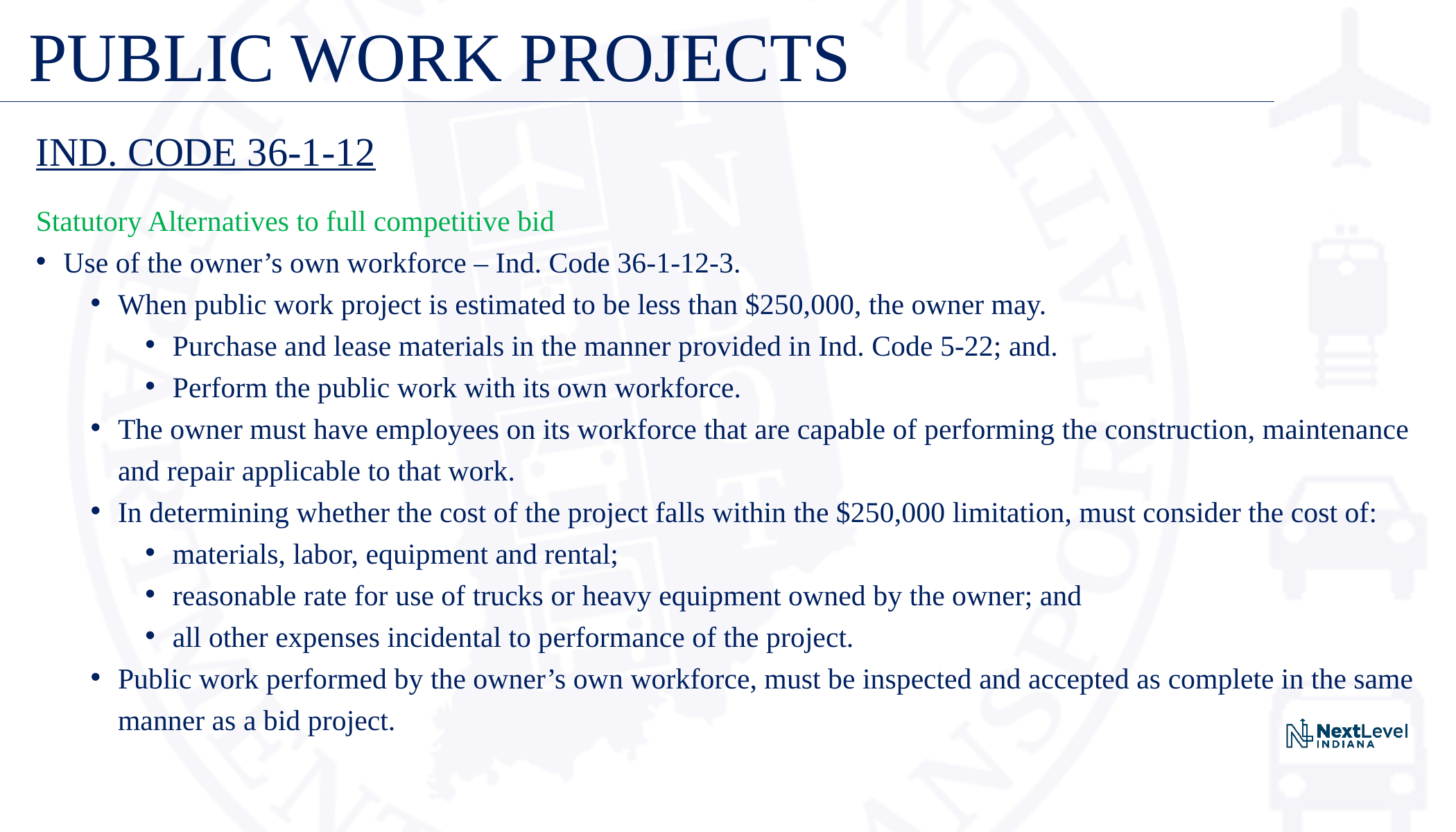

# PUBLIC WORK PROJECTS
IND. CODE 36-1-12

Statutory Alternatives to full competitive bid
Use of the owner’s own workforce – Ind. Code 36-1-12-3.
When public work project is estimated to be less than $250,000, the owner may.
Purchase and lease materials in the manner provided in Ind. Code 5-22; and.
Perform the public work with its own workforce.
The owner must have employees on its workforce that are capable of performing the construction, maintenance and repair applicable to that work.
In determining whether the cost of the project falls within the $250,000 limitation, must consider the cost of:
materials, labor, equipment and rental;
reasonable rate for use of trucks or heavy equipment owned by the owner; and
all other expenses incidental to performance of the project.
Public work performed by the owner’s own workforce, must be inspected and accepted as complete in the same manner as a bid project.